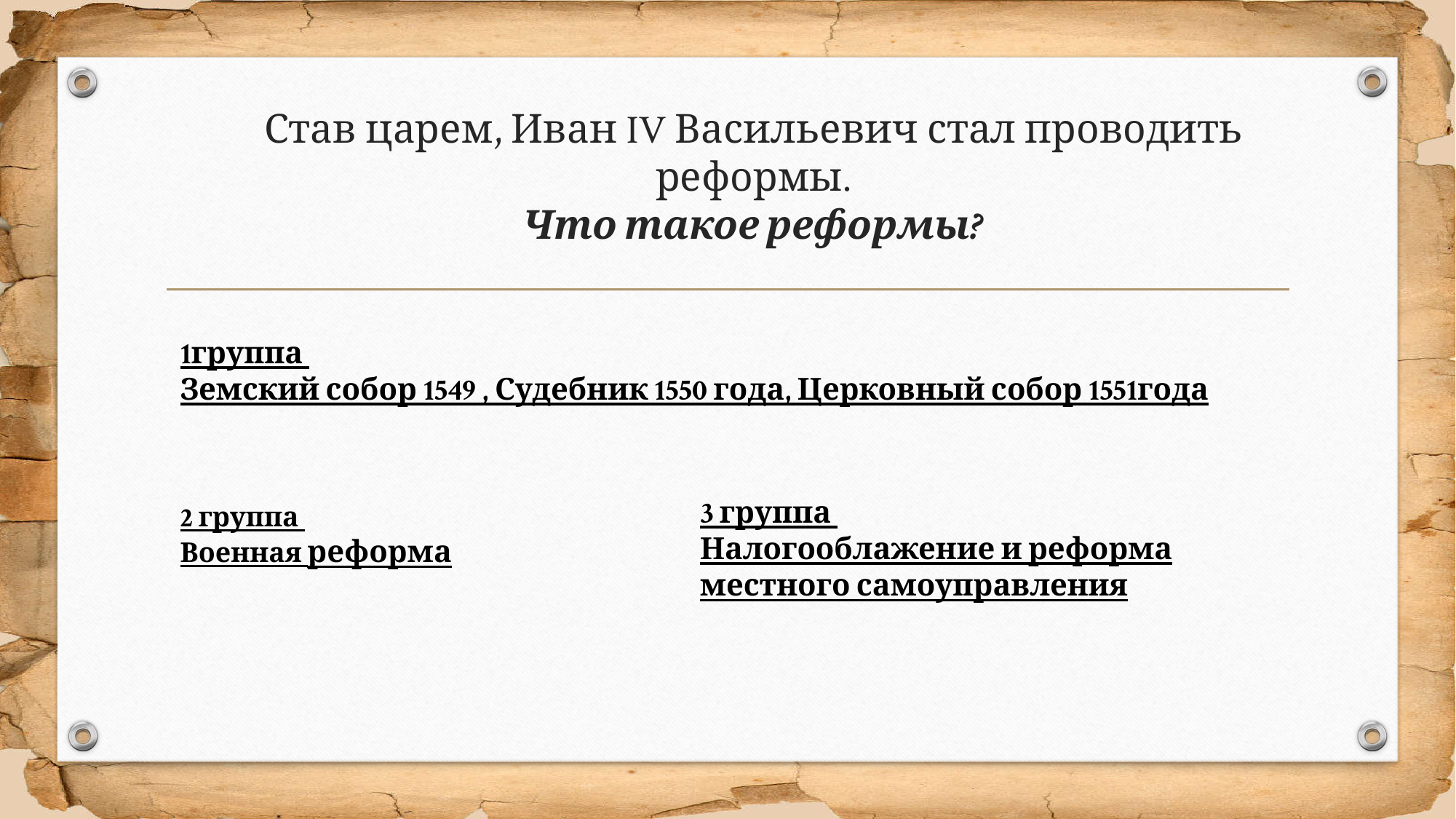

# Став царем, Иван IV Васильевич стал проводить реформы. Что такое реформы?
1группа
Земский собор 1549 , Судебник 1550 года, Церковный собор 1551года

3 группа
Налогооблажение и реформа местного самоуправления
2 группа
Военная реформа